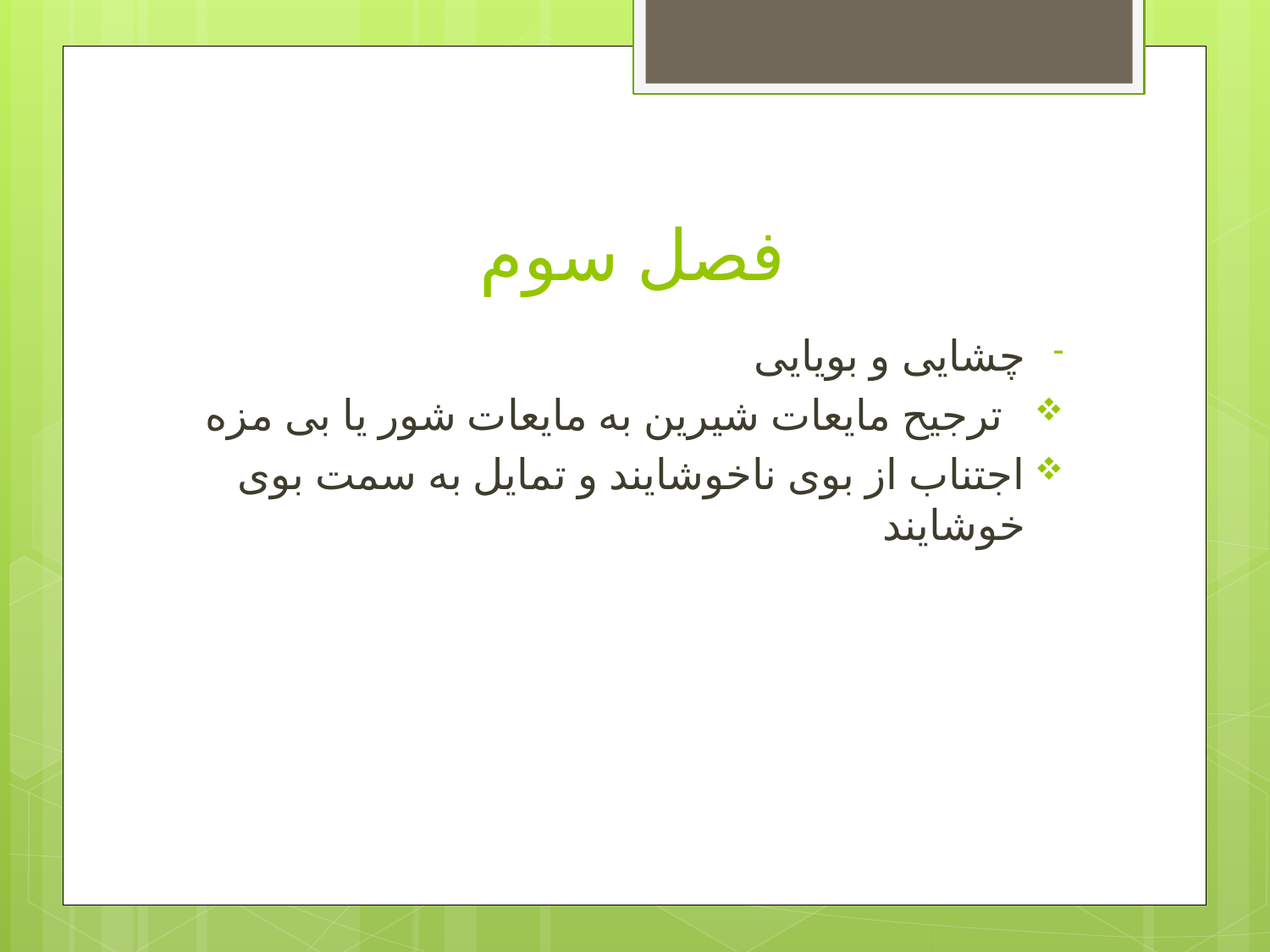

# فصل سوم
چشایی و بویایی
  ترجیح مایعات شیرین به مایعات شور یا بی مزه
اجتناب از بوی ناخوشایند و تمایل به سمت بوی خوشایند